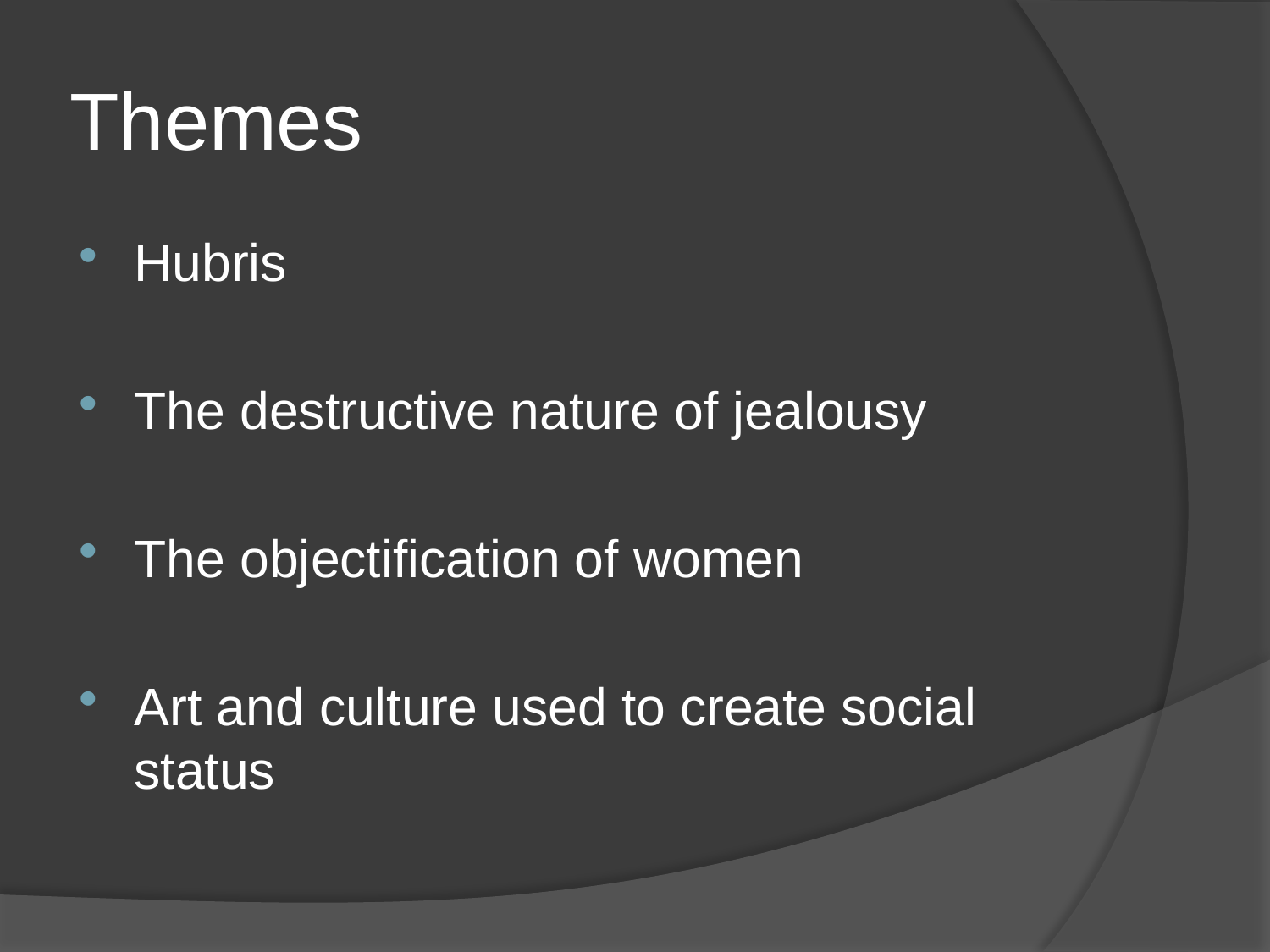

# Themes
Hubris

The destructive nature of jealousy

The objectification of women

Art and culture used to create social status